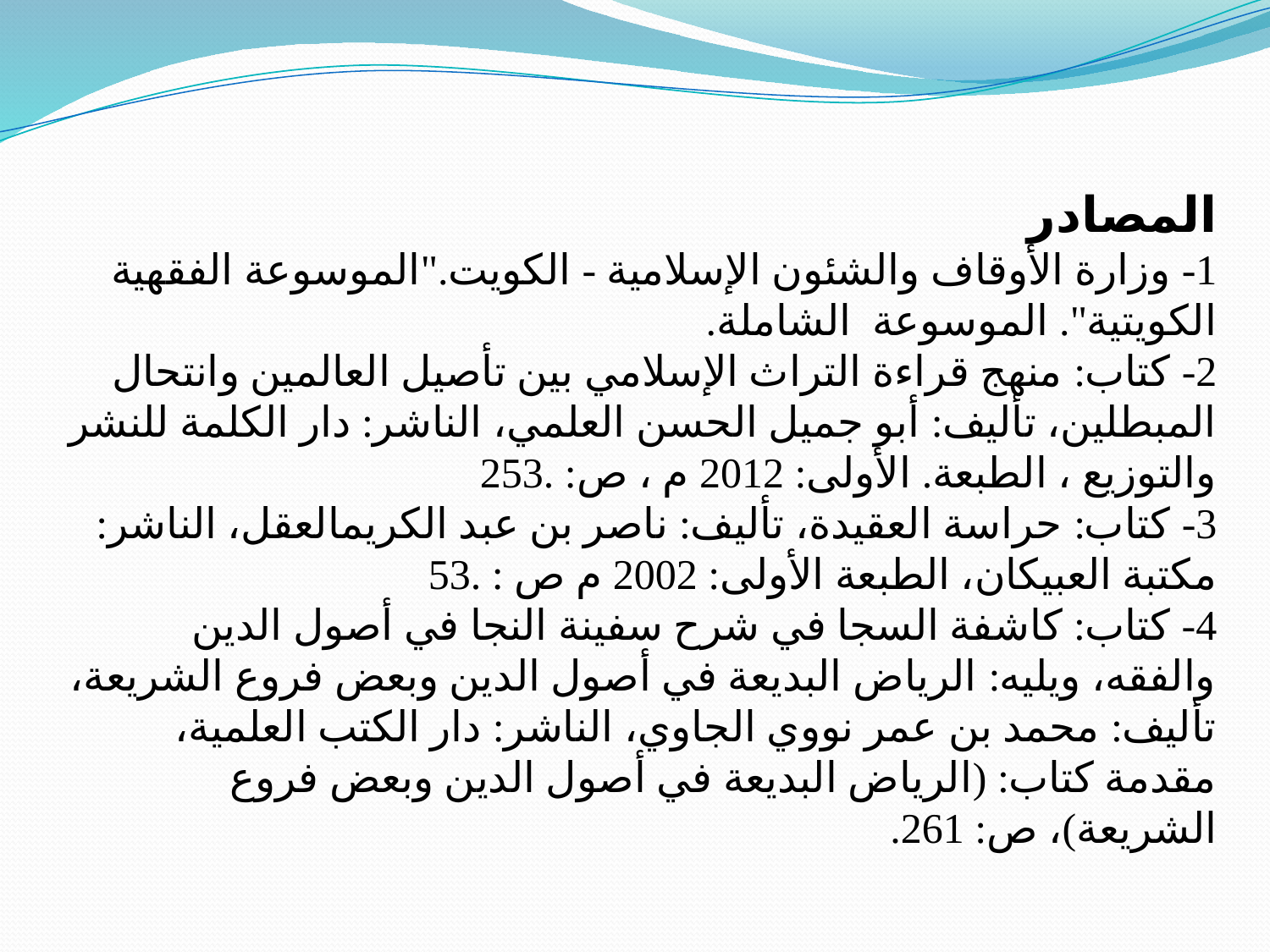

# المصادر 1- وزارة الأوقاف والشئون الإسلامية - الكويت."الموسوعة الفقهية الكويتية". الموسوعة  الشاملة. 2- كتاب: منهج قراءة التراث الإسلامي بين تأصيل العالمين وانتحال المبطلين، تأليف: أبو جميل الحسن العلمي، الناشر: دار الكلمة للنشر والتوزيع ، الطبعة. الأولى: 2012 م ، ص: 253. 3- كتاب: حراسة العقيدة، تأليف: ناصر بن عبد الكريمالعقل، الناشر: مكتبة العبيكان، الطبعة الأولى: 2002 م ص : 53. 4- كتاب: كاشفة السجا في شرح سفينة النجا في أصول الدين والفقه، ويليه: الرياض البديعة في أصول الدين وبعض فروع الشريعة، تأليف: محمد بن عمر نووي الجاوي، الناشر: دار الكتب العلمية، مقدمة كتاب: (الرياض البديعة في أصول الدين وبعض فروع الشريعة)، ص: 261.